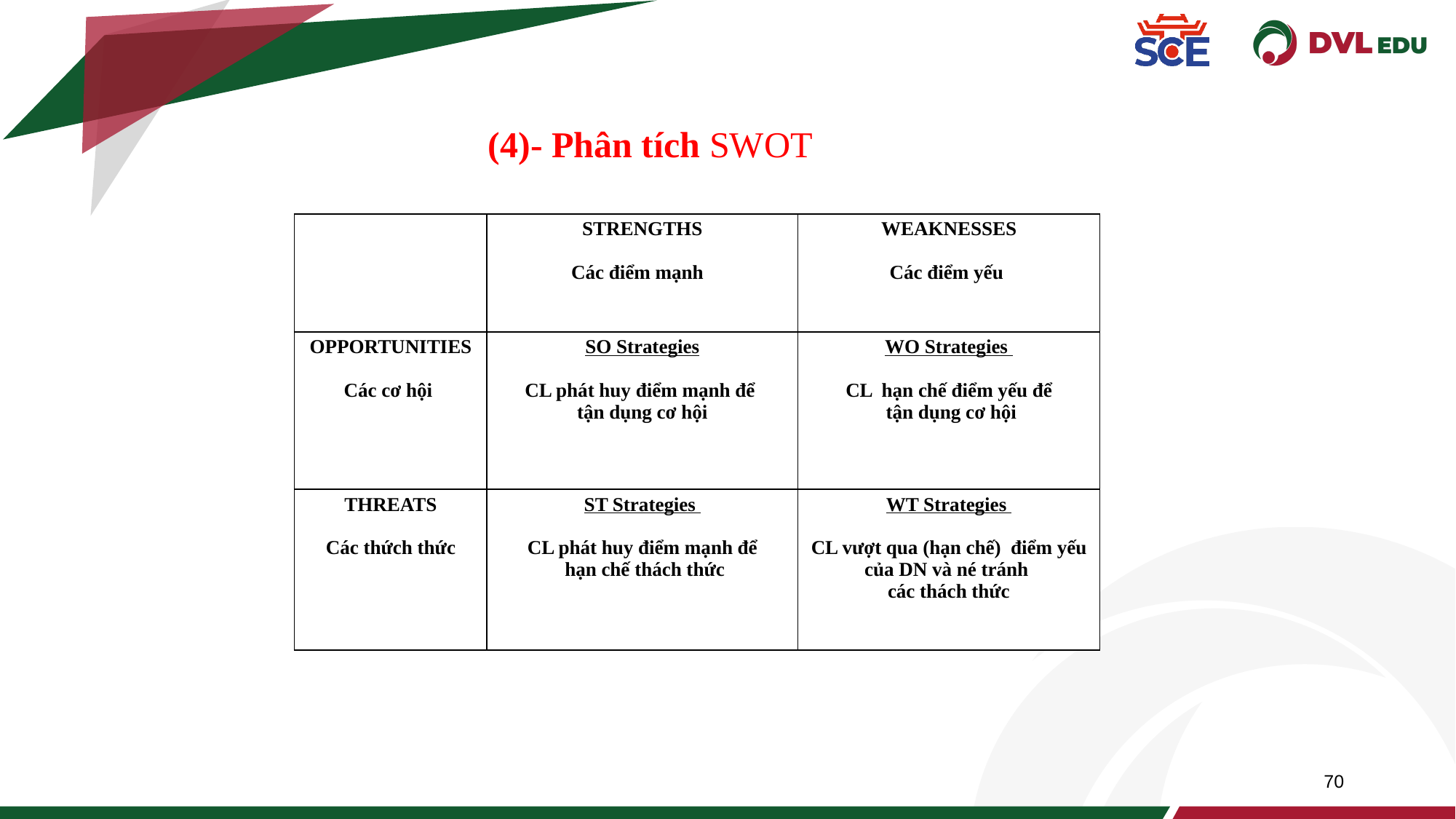

(4)- Phân tích SWOT
|  | STRENGTHS Các điểm mạnh | WEAKNESSES Các điểm yếu |
| --- | --- | --- |
| OPPORTUNITIES Các cơ hội | SO Strategies CL phát huy điểm mạnh để tận dụng cơ hội | WO Strategies CL hạn chế điểm yếu để tận dụng cơ hội |
| THREATS Các thứch thức | ST Strategies CL phát huy điểm mạnh để hạn chế thách thức | WT Strategies CL vượt qua (hạn chế) điểm yếu của DN và né tránh các thách thức |
70